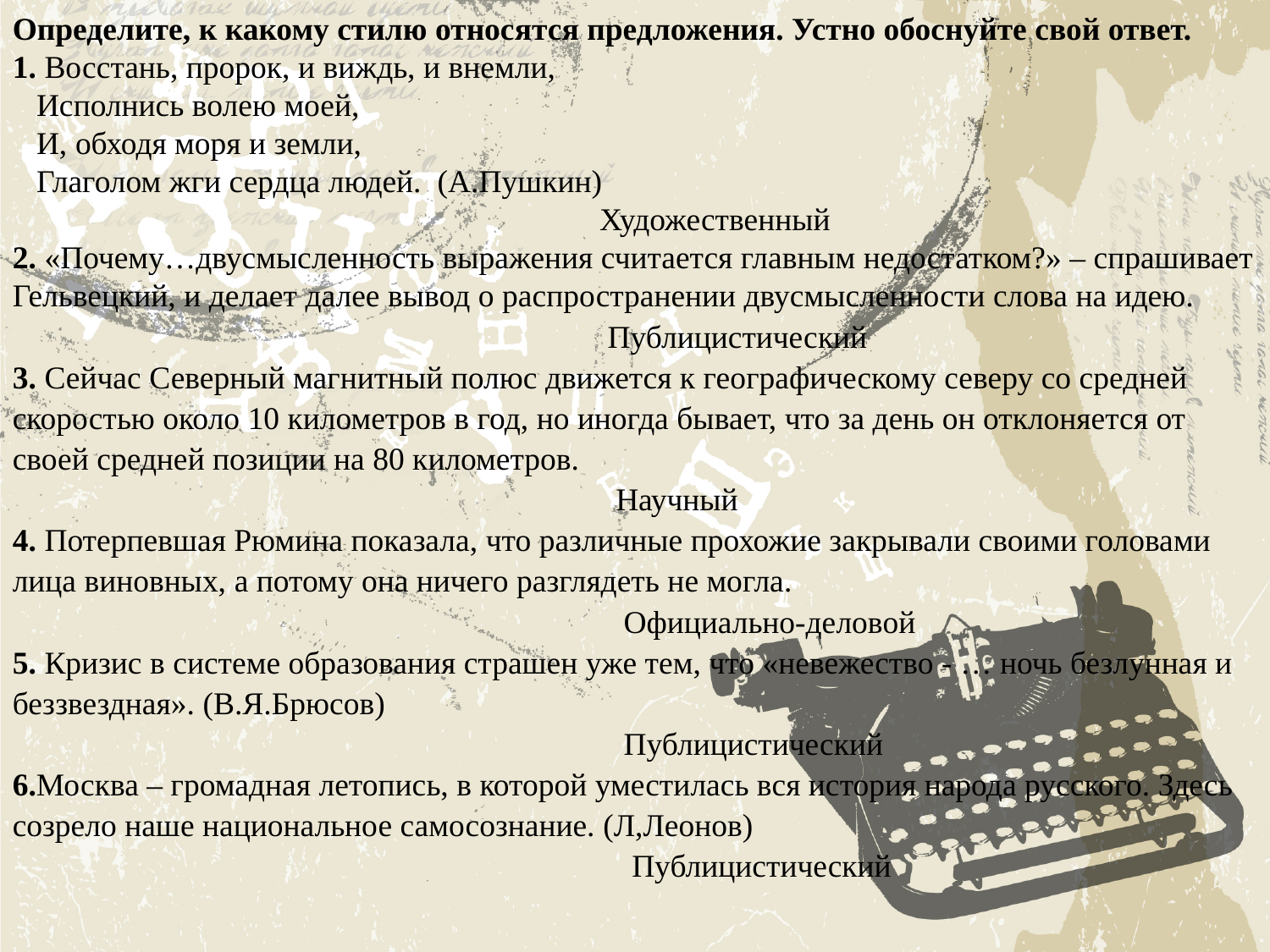

Определите, к какому стилю относятся предложения. Устно обоснуйте свой ответ.
1. Восстань, пророк, и виждь, и внемли,
   Исполнись волею моей,
   И, обходя моря и земли,
   Глаголом жги сердца людей.  (А.Пушкин)
                                                                         Художественный
2. «Почему…двусмысленность выражения считается главным недостатком?» – спрашивает Гельвецкий, и делает далее вывод о распространении двусмысленности слова на идею.
                                                                          Публицистический
3. Сейчас Северный магнитный полюс движется к географическому северу со средней скоростью около 10 километров в год, но иногда бывает, что за день он отклоняется от своей средней позиции на 80 километров.
                                                                           Научный
4. Потерпевшая Рюмина показала, что различные прохожие закрывали своими головами лица виновных, а потому она ничего разглядеть не могла.
                                                                            Официально-деловой
5. Кризис в системе образования страшен уже тем, что «невежество - … ночь безлунная и беззвездная». (В.Я.Брюсов)
                                                                            Публицистический
6.Москва – громадная летопись, в которой уместилась вся история народа русского. Здесь созрело наше национальное самосознание. (Л,Леонов)
                                                                             Публицистический